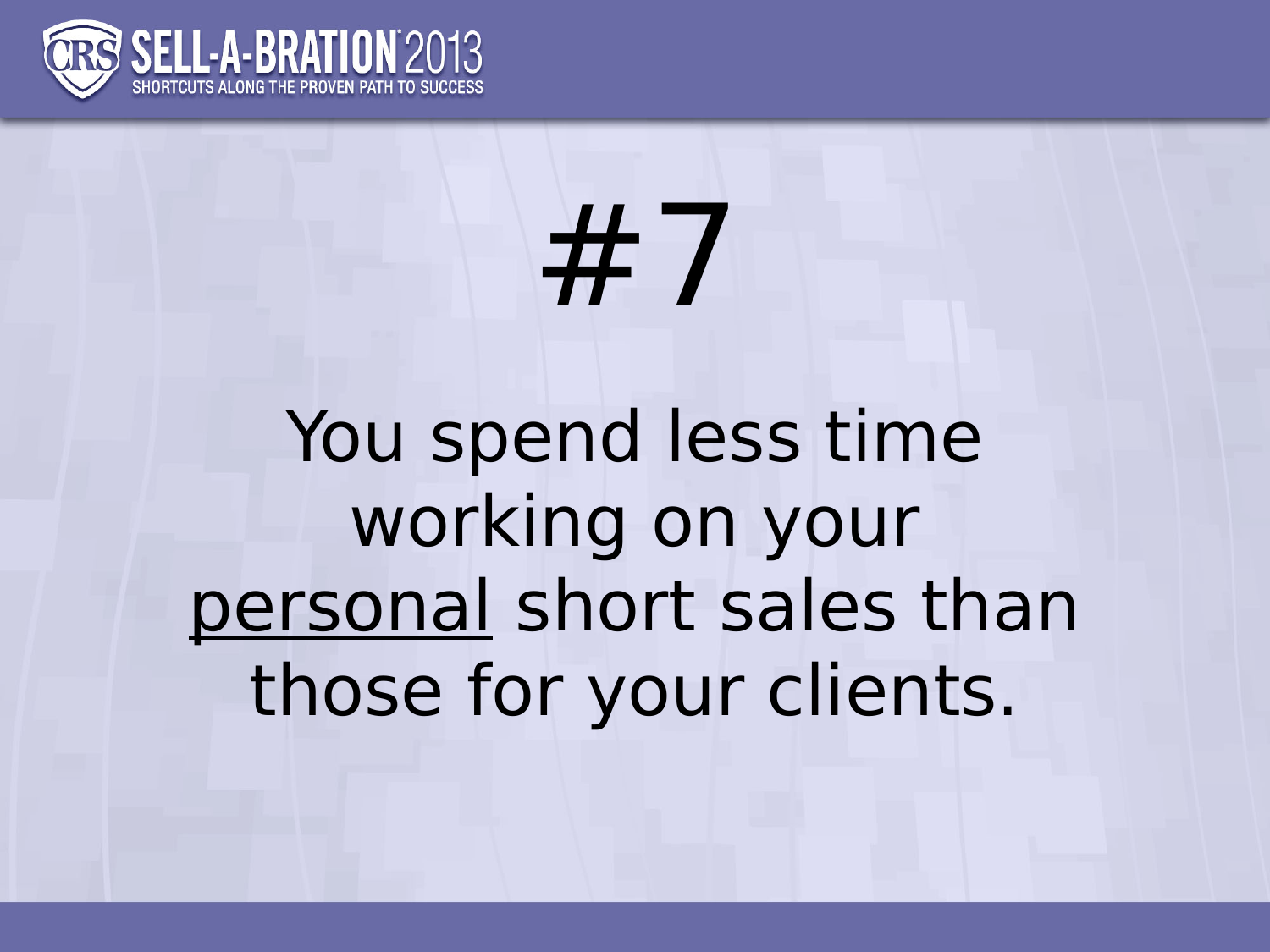

#7
You spend less time
working on your
personal short sales than
those for your clients.